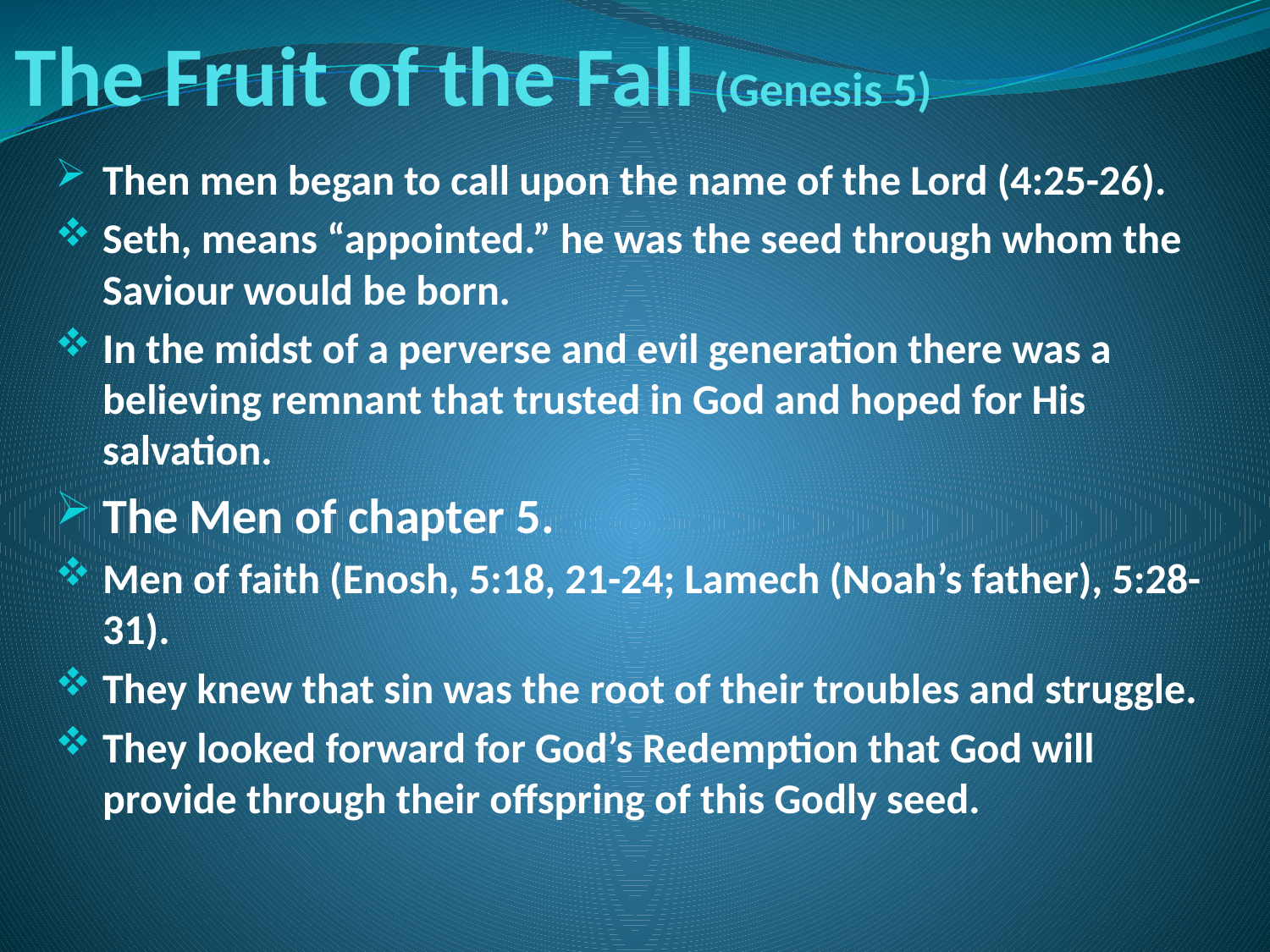

# The Fruit of the Fall (Genesis 5)
Then men began to call upon the name of the Lord (4:25-26).
Seth, means “appointed.” he was the seed through whom the Saviour would be born.
In the midst of a perverse and evil generation there was a believing remnant that trusted in God and hoped for His salvation.
The Men of chapter 5.
Men of faith (Enosh, 5:18, 21-24; Lamech (Noah’s father), 5:28-31).
They knew that sin was the root of their troubles and struggle.
They looked forward for God’s Redemption that God will provide through their offspring of this Godly seed.